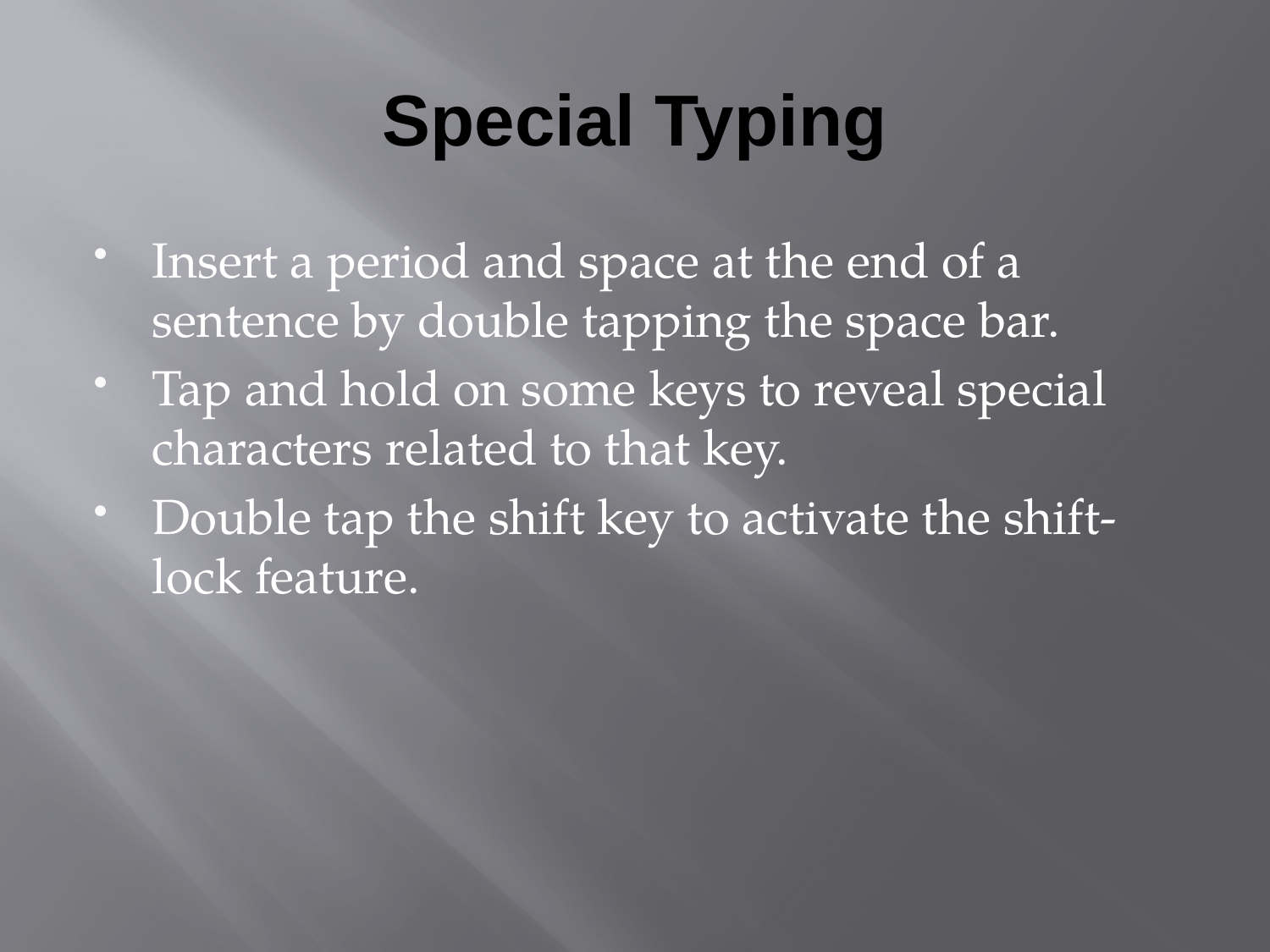

# Special Typing
Insert a period and space at the end of a sentence by double tapping the space bar.
Tap and hold on some keys to reveal special characters related to that key.
Double tap the shift key to activate the shift-lock feature.